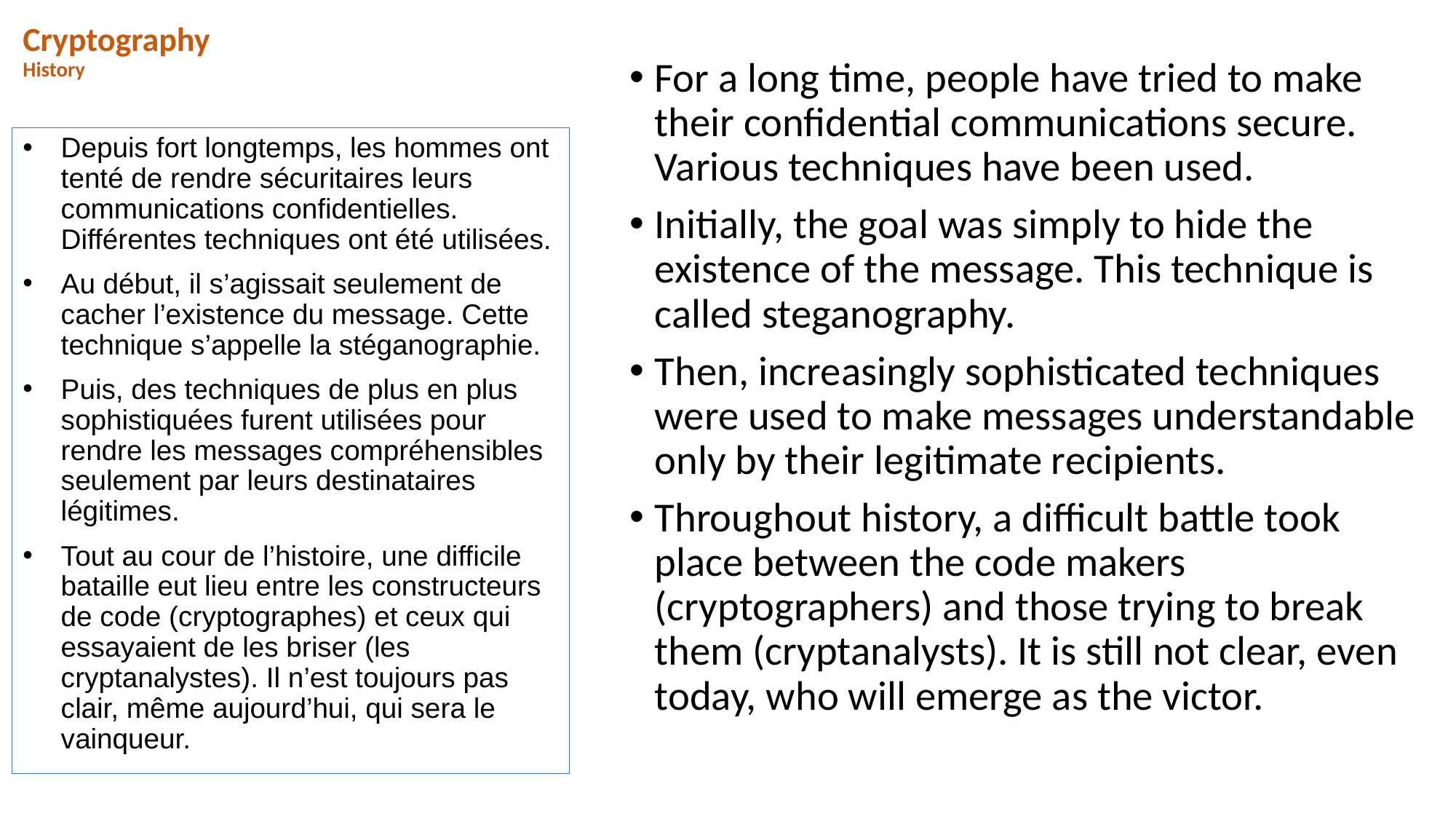

# Cryptography History
For a long time, people have tried to make their confidential communications secure. Various techniques have been used.
Initially, the goal was simply to hide the existence of the message. This technique is called steganography.
Then, increasingly sophisticated techniques were used to make messages understandable only by their legitimate recipients.
Throughout history, a difficult battle took place between the code makers (cryptographers) and those trying to break them (cryptanalysts). It is still not clear, even today, who will emerge as the victor.
Depuis fort longtemps, les hommes ont tenté de rendre sécuritaires leurs communications confidentielles. Différentes techniques ont été utilisées.
Au début, il s’agissait seulement de cacher l’existence du message. Cette technique s’appelle la stéganographie.
Puis, des techniques de plus en plus sophistiquées furent utilisées pour rendre les messages compréhensibles seulement par leurs destinataires légitimes.
Tout au cour de l’histoire, une difficile bataille eut lieu entre les constructeurs de code (cryptographes) et ceux qui essayaient de les briser (les cryptanalystes). Il n’est toujours pas clair, même aujourd’hui, qui sera le vainqueur.